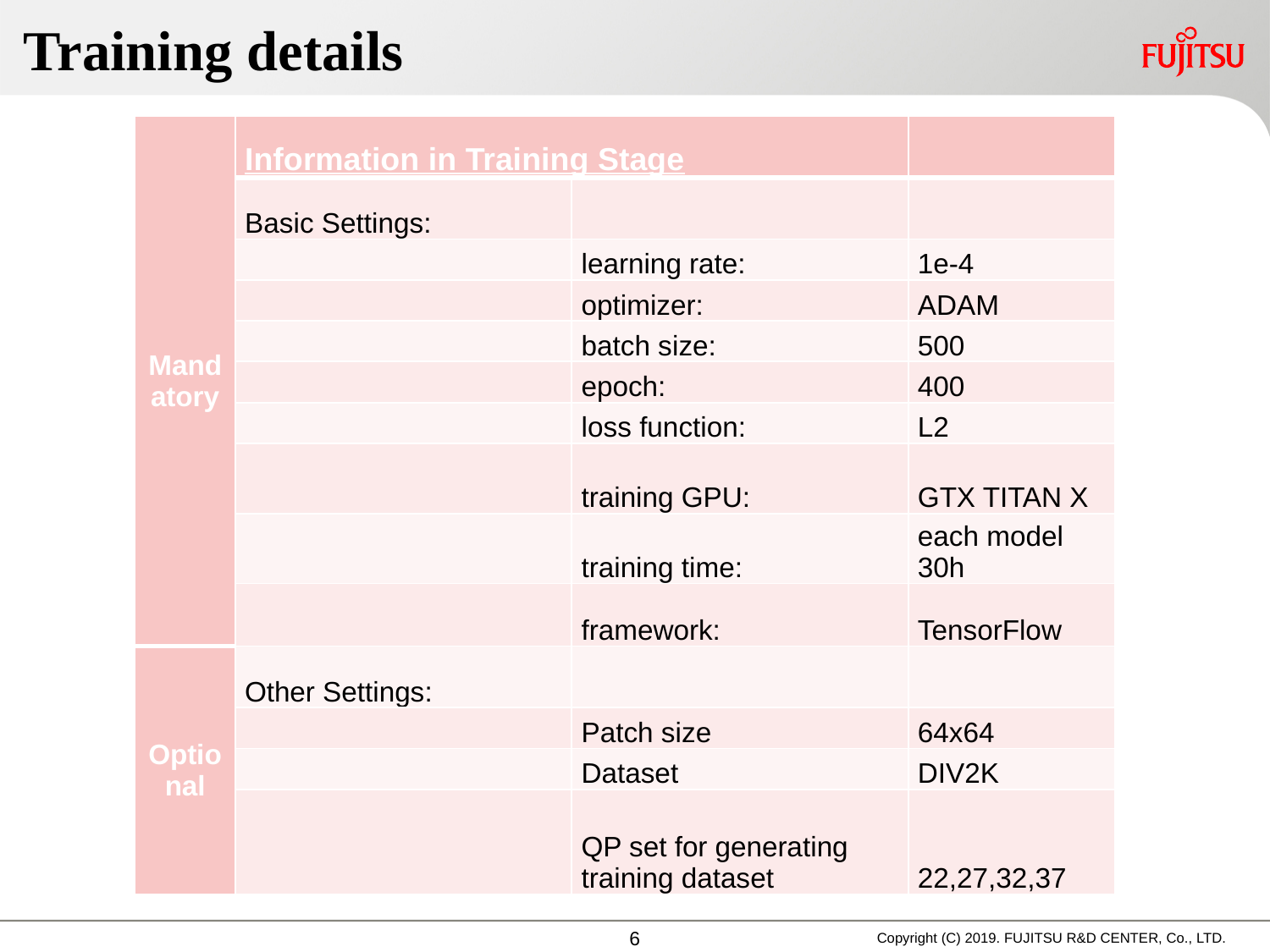

# Training details
| Mandatory | Information in Training Stage |  |  |
| --- | --- | --- | --- |
|  | Basic Settings: |  |  |
|  |  | learning rate: | 1e-4 |
|  |  | optimizer: | ADAM |
|  |  | batch size: | 500 |
|  |  | epoch: | 400 |
|  |  | loss function: | L2 |
|  |  | training GPU: | GTX TITAN X |
|  |  | training time: | each model 30h |
|  |  | framework: | TensorFlow |
| Optional | Other Settings: |  |  |
|  |  | Patch size | 64x64 |
|  |  | Dataset | DIV2K |
|  |  | QP set for generating training dataset | 22,27,32,37 |
6
Copyright (C) 2019. FUJITSU R&D CENTER, Co., LTD.